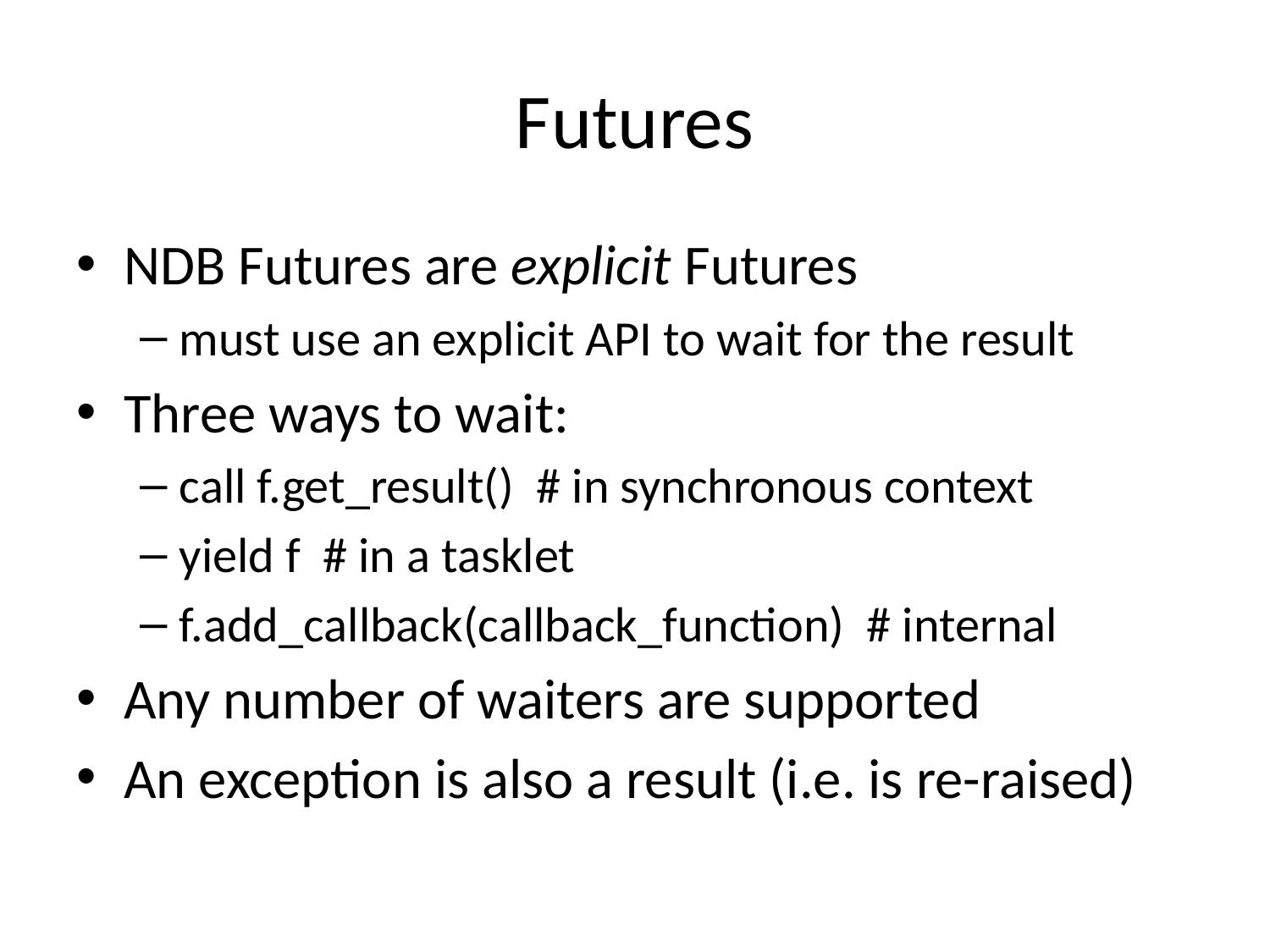

# Futures
NDB Futures are explicit Futures
must use an explicit API to wait for the result
Three ways to wait:
call f.get_result()  # in synchronous context
yield f  # in a tasklet
f.add_callback(callback_function)  # internal
Any number of waiters are supported
An exception is also a result (i.e. is re-raised)